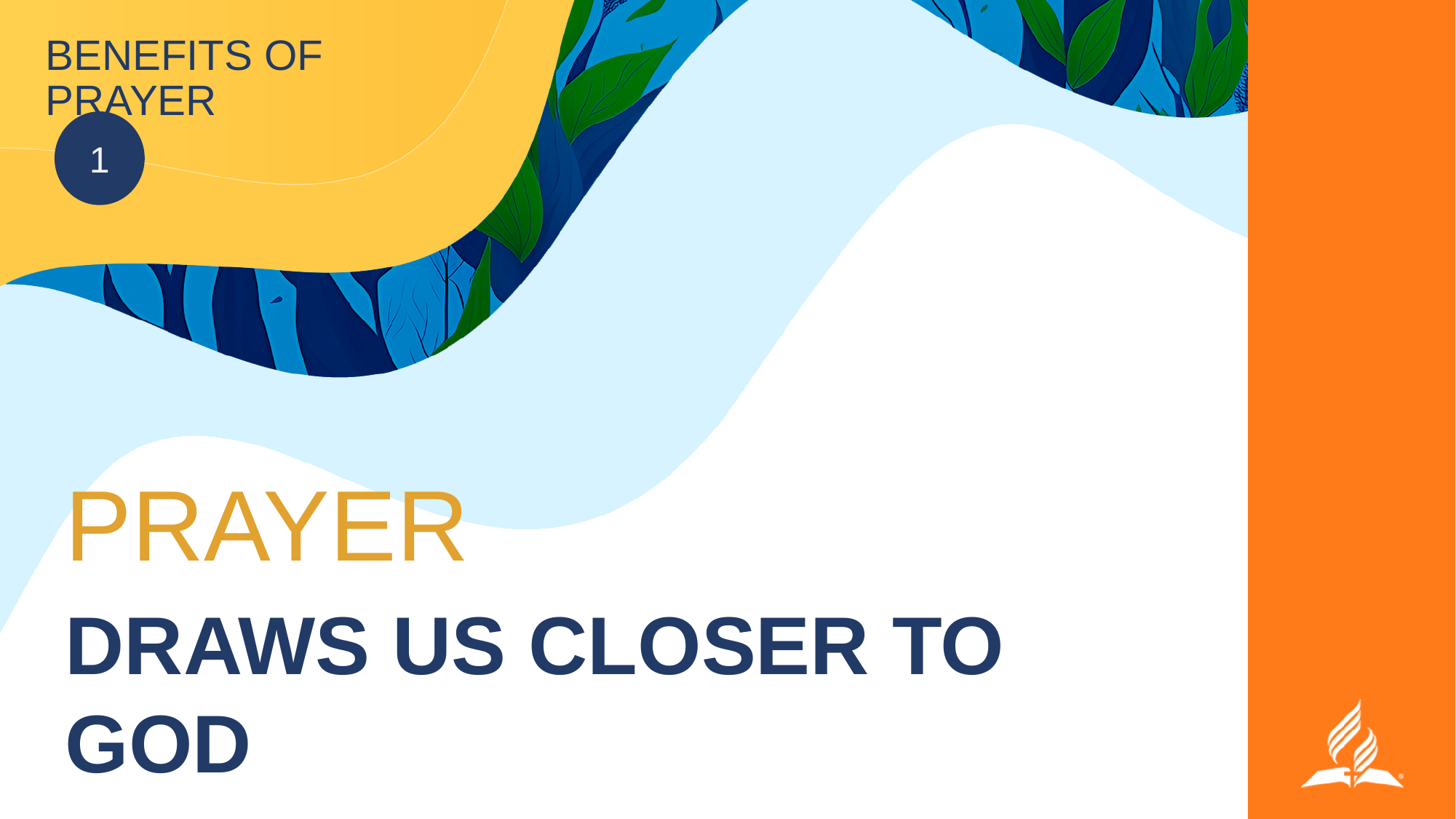

# BENEFITS OF PRAYER
1
PRAYER
DRAWS US CLOSER TO GOD